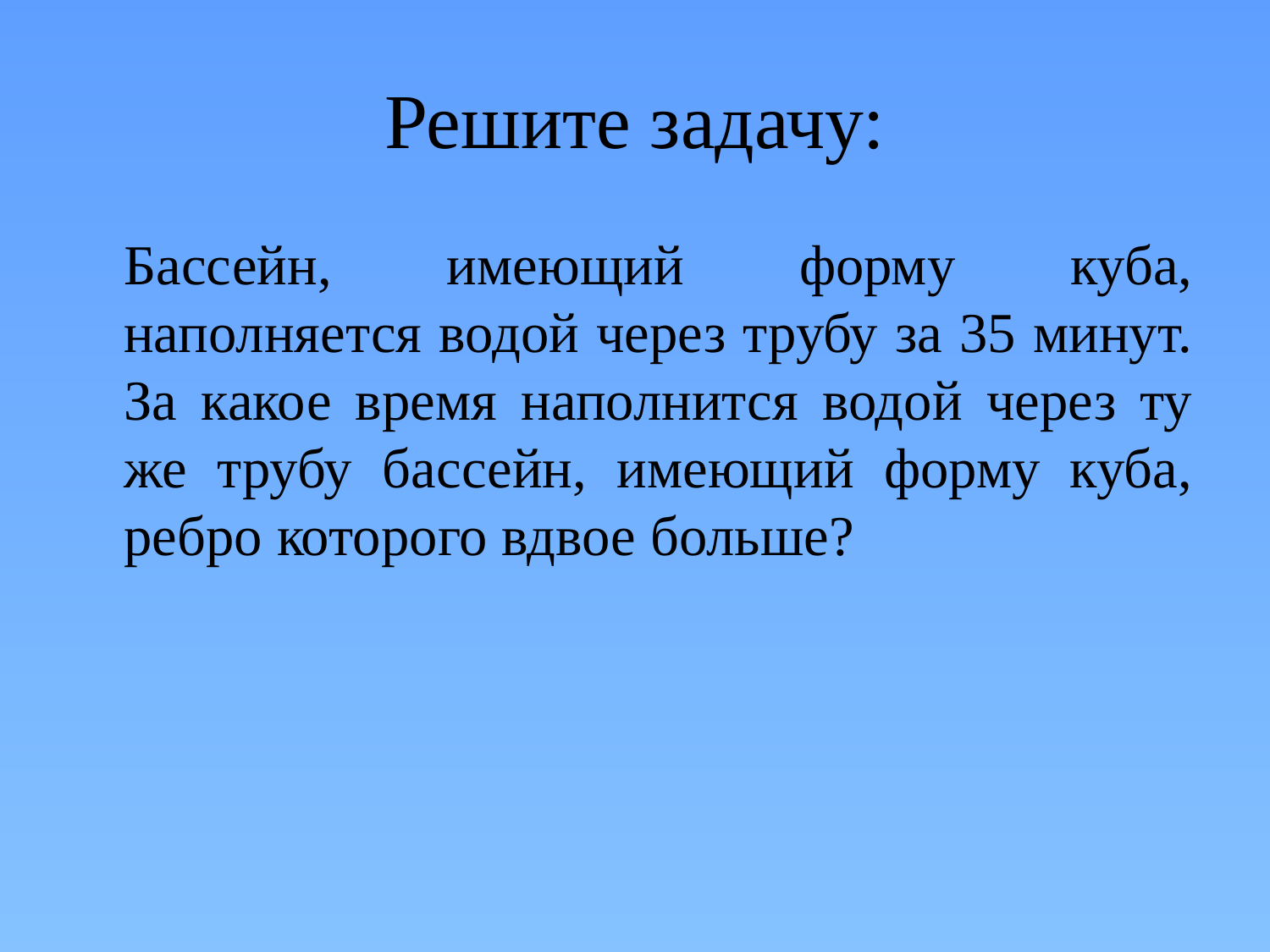

# Решите задачу:
Бассейн, имеющий форму куба, наполняется водой через трубу за 35 минут. За какое время наполнится водой через ту же трубу бассейн, имеющий форму куба, ребро которого вдвое больше?